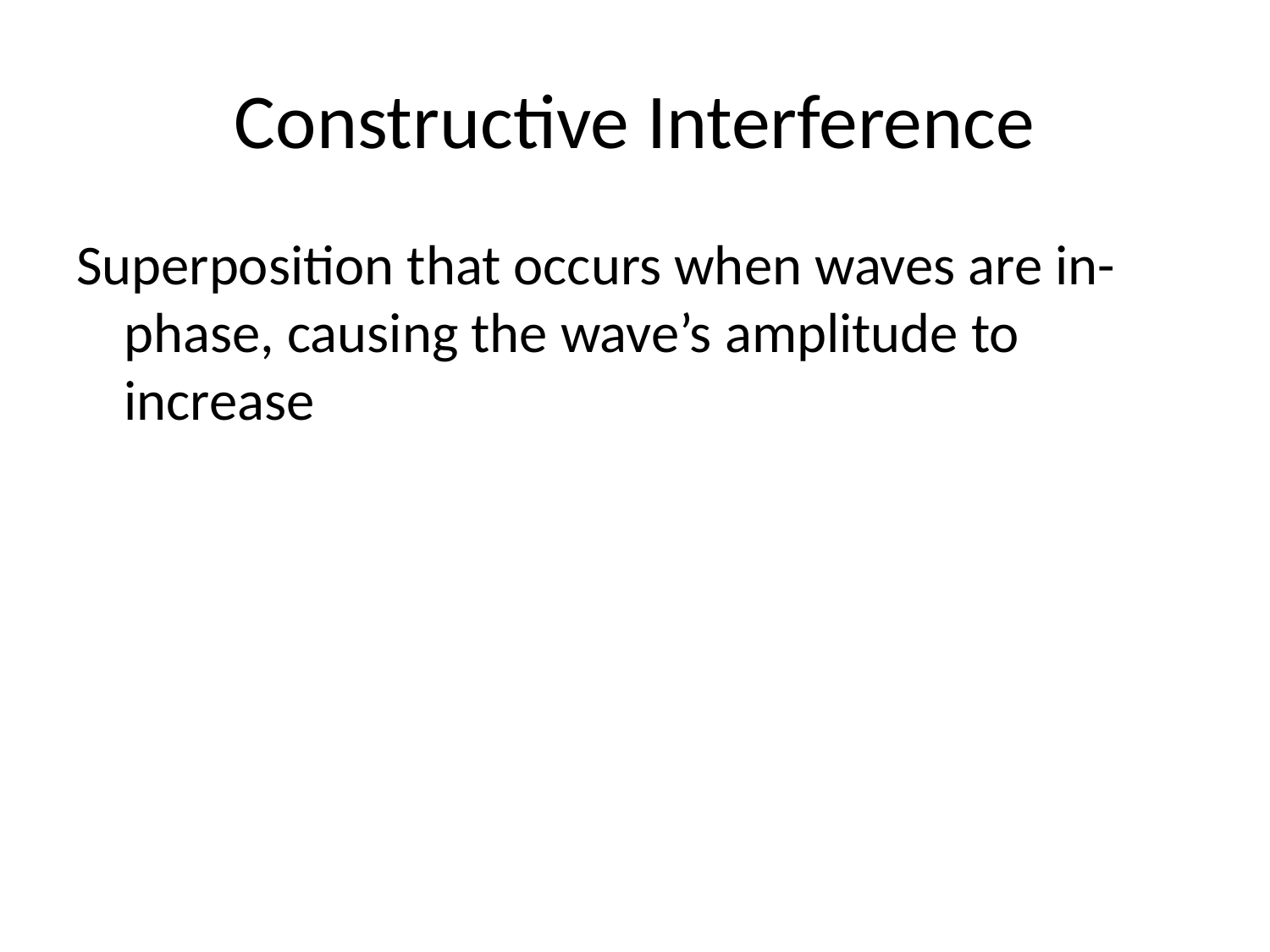

# Constructive Interference
Superposition that occurs when waves are in-phase, causing the wave’s amplitude to increase